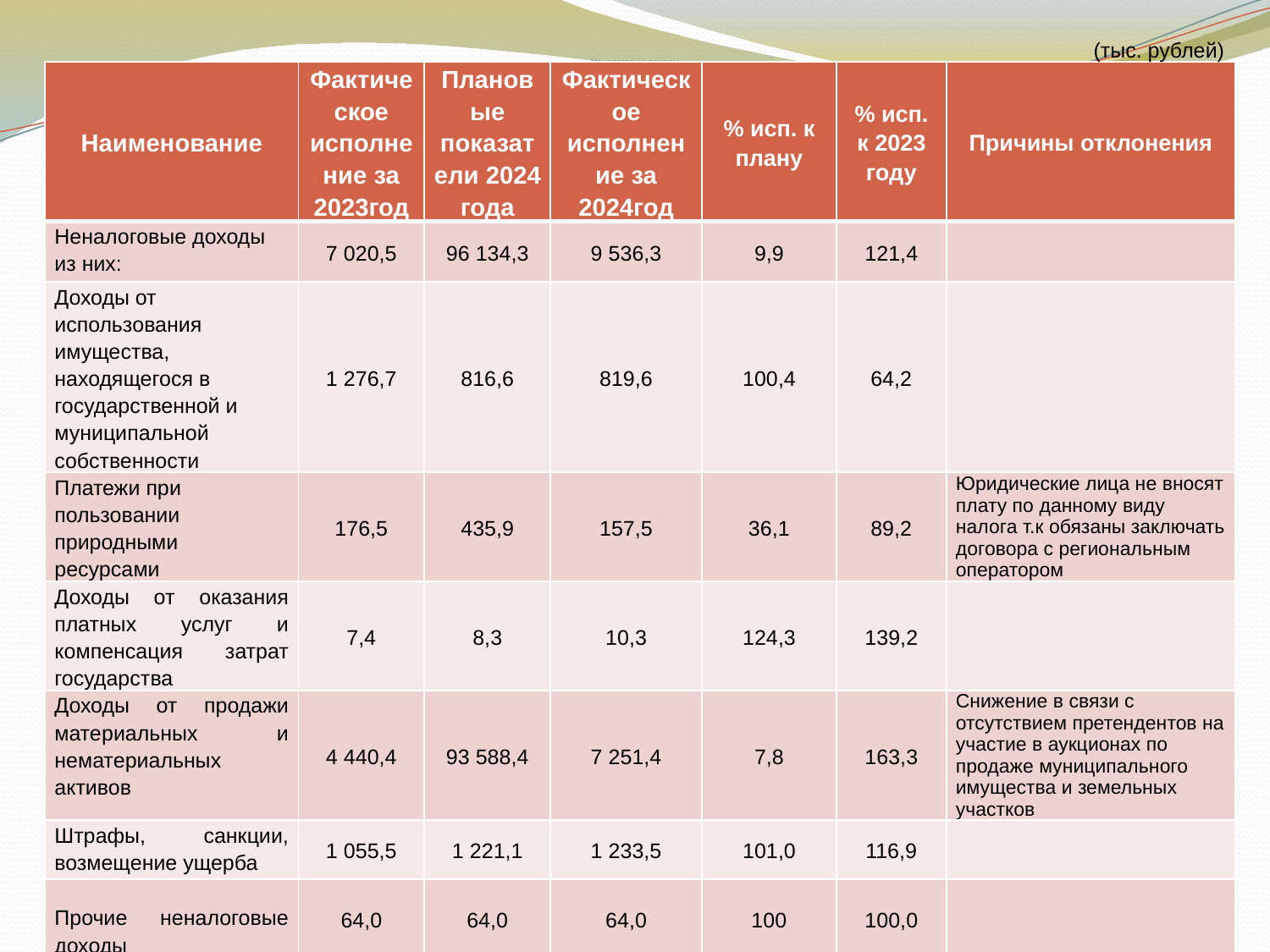

(тыс. рублей)
# Неналоговые доходы
| Наименование | Фактическое исполнение за 2023год | Плановые показатели 2024 года | Фактическое исполнение за 2024год | % исп. к плану | % исп. к 2023 году | Причины отклонения |
| --- | --- | --- | --- | --- | --- | --- |
| Неналоговые доходы из них: | 7 020,5 | 96 134,3 | 9 536,3 | 9,9 | 121,4 |  |
| Доходы от использования имущества, находящегося в государственной и муниципальной собственности | 1 276,7 | 816,6 | 819,6 | 100,4 | 64,2 |  |
| Платежи при пользовании природными ресурсами | 176,5 | 435,9 | 157,5 | 36,1 | 89,2 | Юридические лица не вносят плату по данному виду налога т.к обязаны заключать договора с региональным оператором |
| Доходы от оказания платных услуг и компенсация затрат государства | 7,4 | 8,3 | 10,3 | 124,3 | 139,2 |  |
| Доходы от продажи материальных и нематериальных активов | 4 440,4 | 93 588,4 | 7 251,4 | 7,8 | 163,3 | Снижение в связи с отсутствием претендентов на участие в аукционах по продаже муниципального имущества и земельных участков |
| Штрафы, санкции, возмещение ущерба | 1 055,5 | 1 221,1 | 1 233,5 | 101,0 | 116,9 |  |
| Прочие неналоговые доходы | 64,0 | 64,0 | 64,0 | 100 | 100,0 |  |